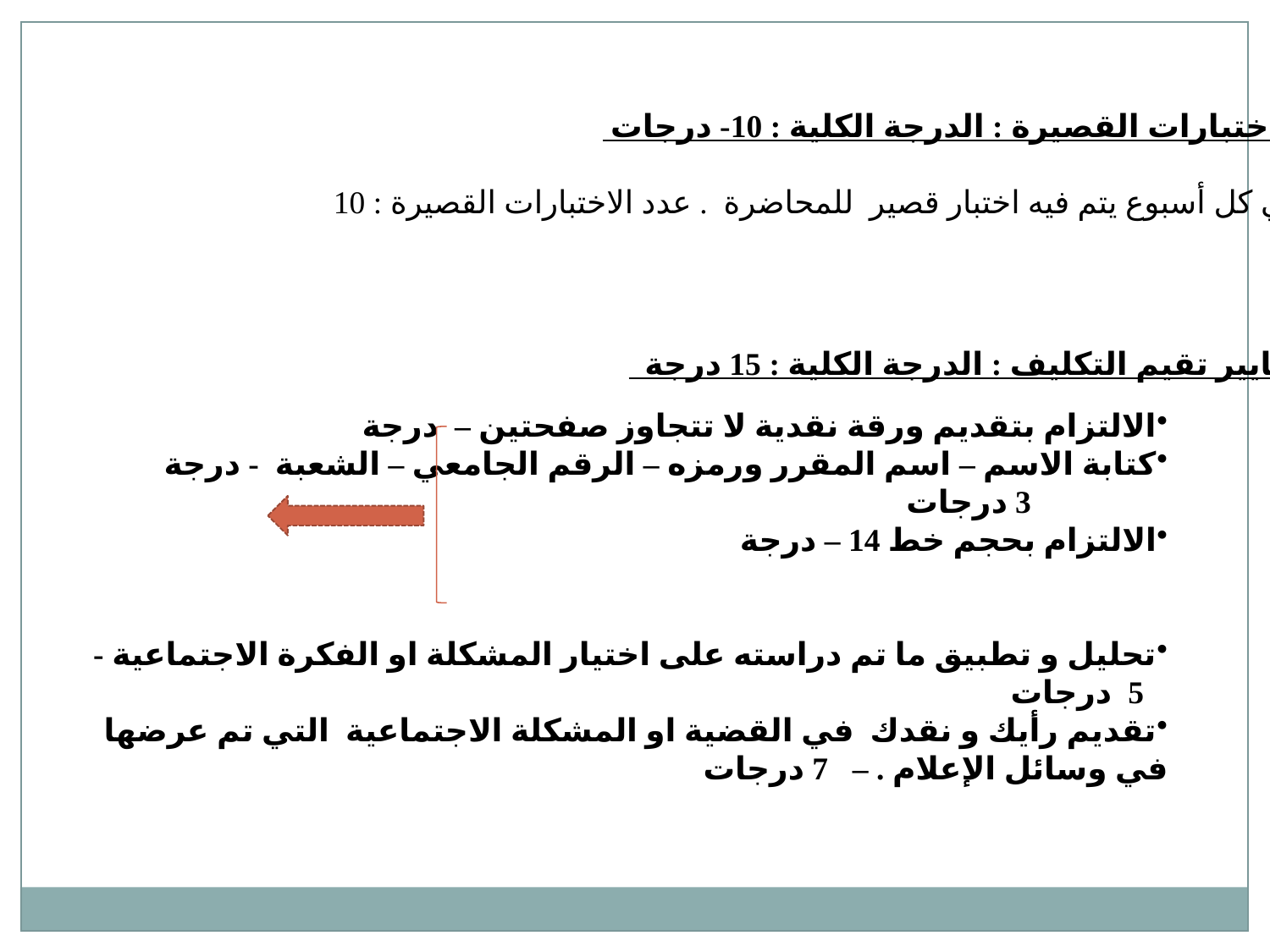

الاختبارات القصيرة : الدرجة الكلية : 10- درجات

في كل أسبوع يتم فيه اختبار قصير  للمحاضرة  . عدد الاختبارات القصيرة : 10
معايير تقيم التكليف : الدرجة الكلية : 15 درجة

الالتزام بتقديم ورقة نقدية لا تتجاوز صفحتين –  درجة
كتابة الاسم – اسم المقرر ورمزه – الرقم الجامعي – الشعبة  - درجة                              3 درجات
الالتزام بحجم خط 14 – درجة

تحليل و تطبيق ما تم دراسته على اختيار المشكلة او الفكرة الاجتماعية -       5  درجات
تقديم رأيك و نقدك  في القضية او المشكلة الاجتماعية  التي تم عرضها في وسائل الإعلام . –   7 درجات